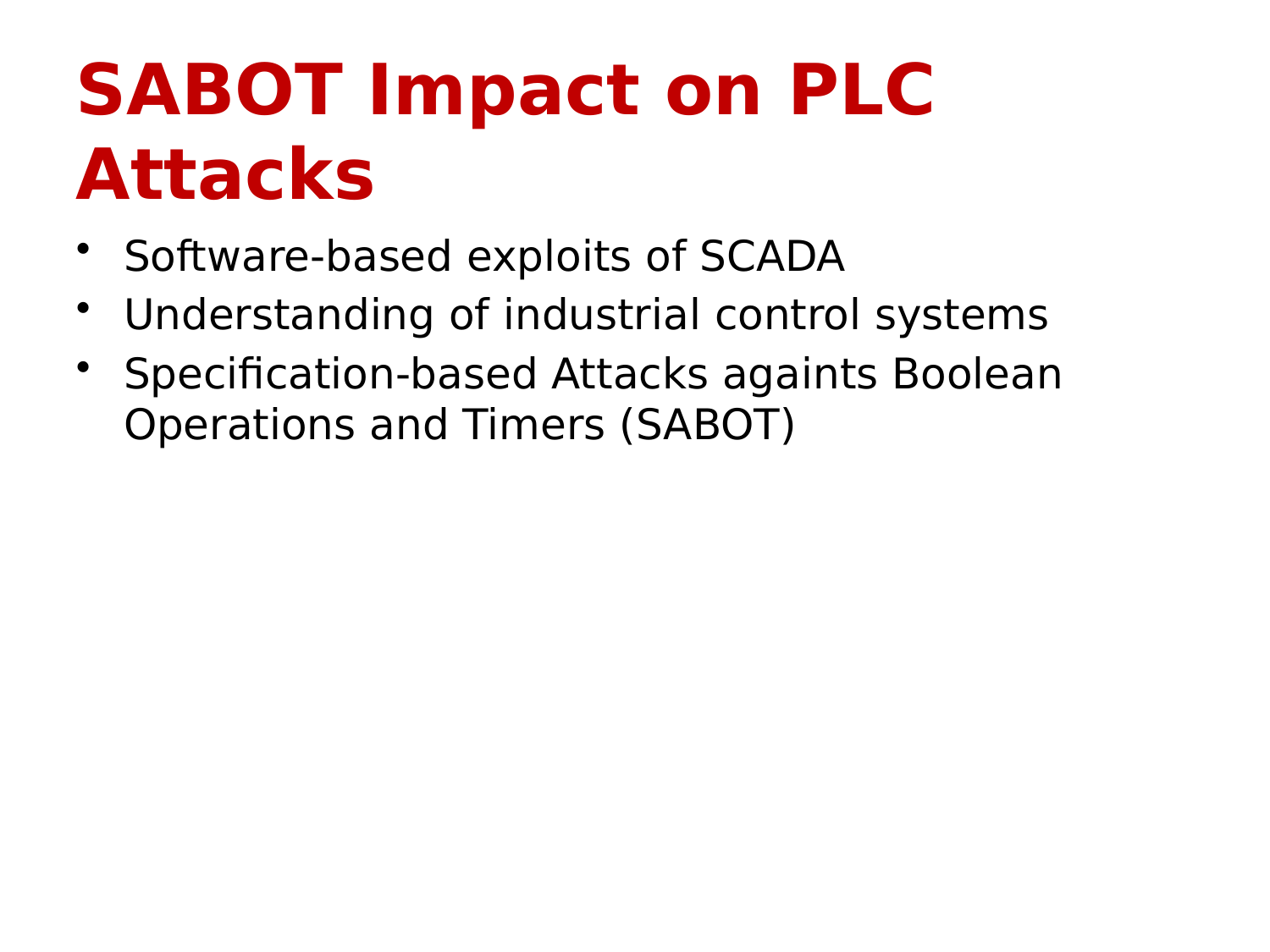

# SABOT Impact on PLC Attacks
Software-based exploits of SCADA
Understanding of industrial control systems
Specification-based Attacks againts Boolean Operations and Timers (SABOT)